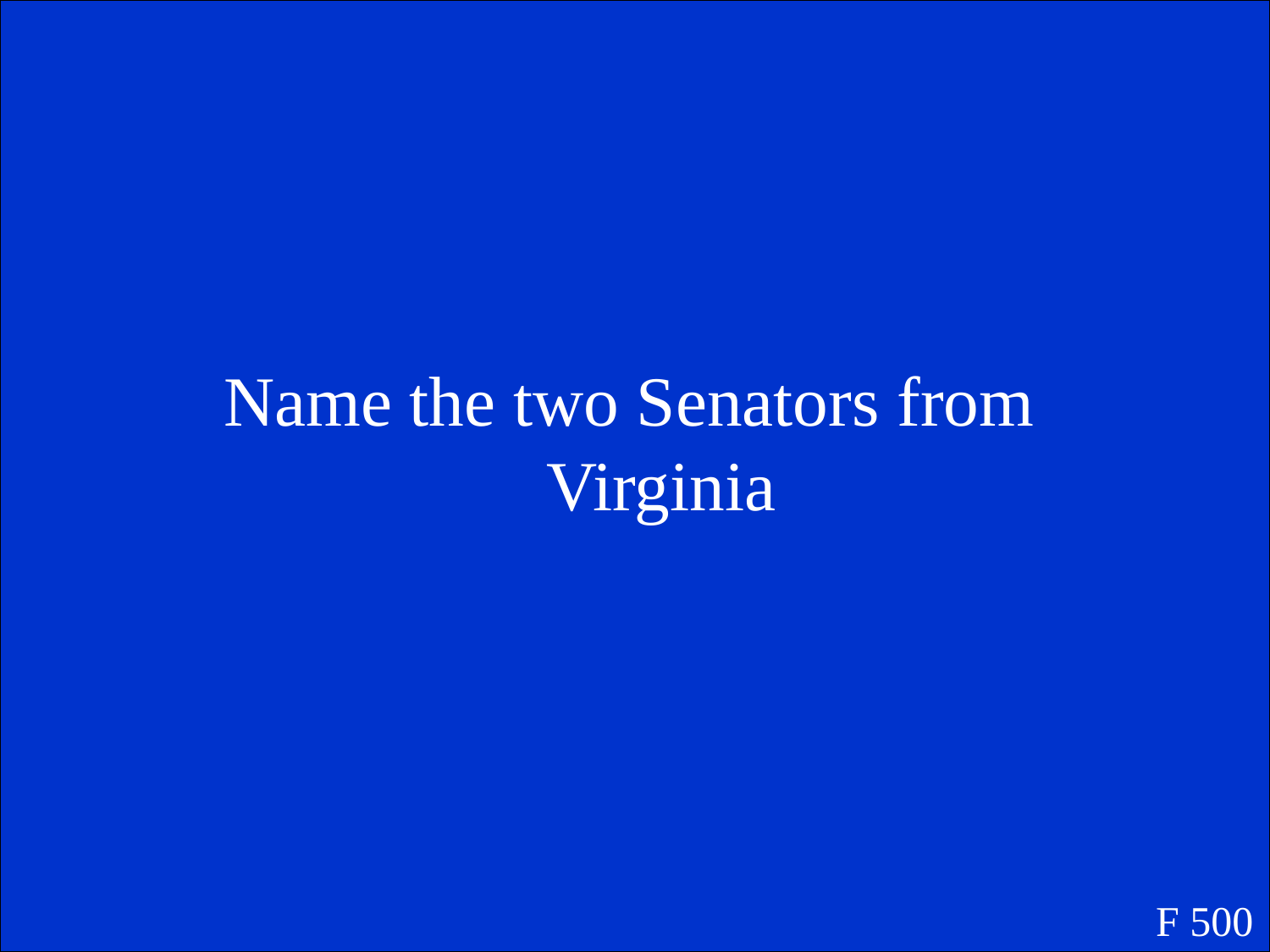

Name the two Senators from Virginia
F 500